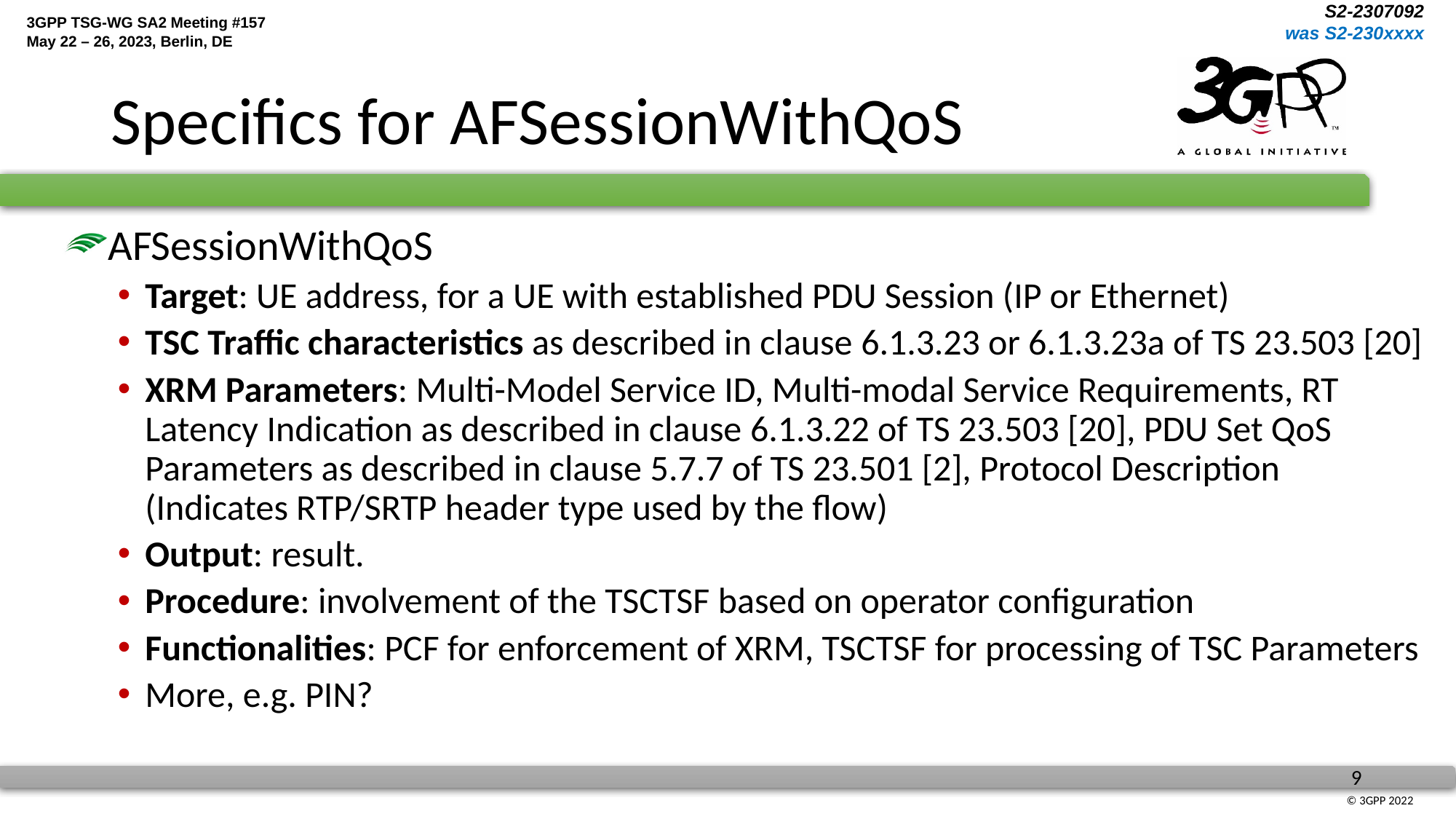

# Specifics for AFSessionWithQoS
AFSessionWithQoS
Target: UE address, for a UE with established PDU Session (IP or Ethernet)
TSC Traffic characteristics as described in clause 6.1.3.23 or 6.1.3.23a of TS 23.503 [20]
XRM Parameters: Multi-Model Service ID, Multi-modal Service Requirements, RT Latency Indication as described in clause 6.1.3.22 of TS 23.503 [20], PDU Set QoS Parameters as described in clause 5.7.7 of TS 23.501 [2], Protocol Description (Indicates RTP/SRTP header type used by the flow)
Output: result.
Procedure: involvement of the TSCTSF based on operator configuration
Functionalities: PCF for enforcement of XRM, TSCTSF for processing of TSC Parameters
More, e.g. PIN?